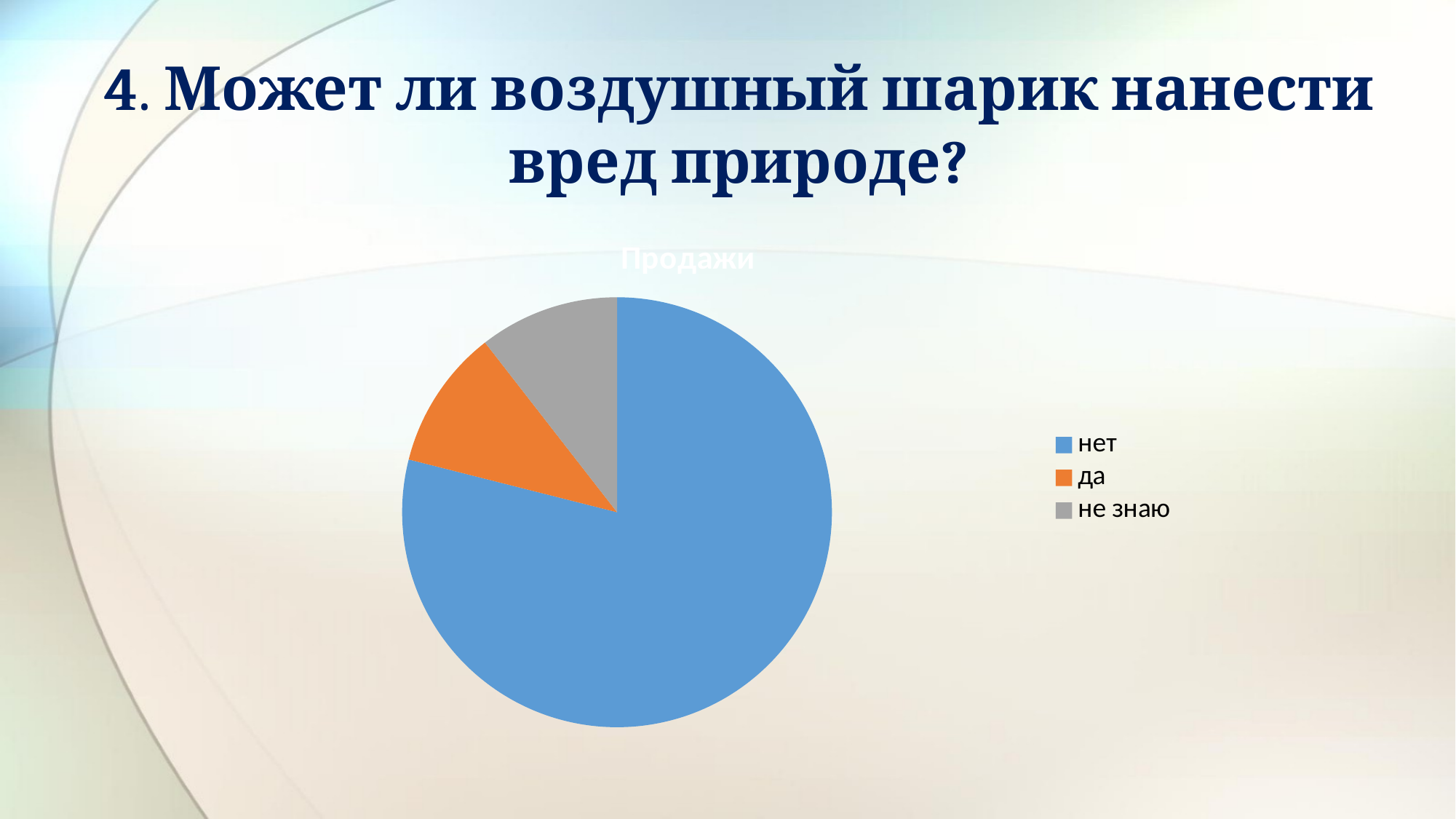

# 4. Может ли воздушный шарик нанести вред природе?

### Chart: Продажи

| Category | Продажи |
|---|---|
| нет | 15.0 |
| да | 2.0 |
| не знаю | 2.0 |